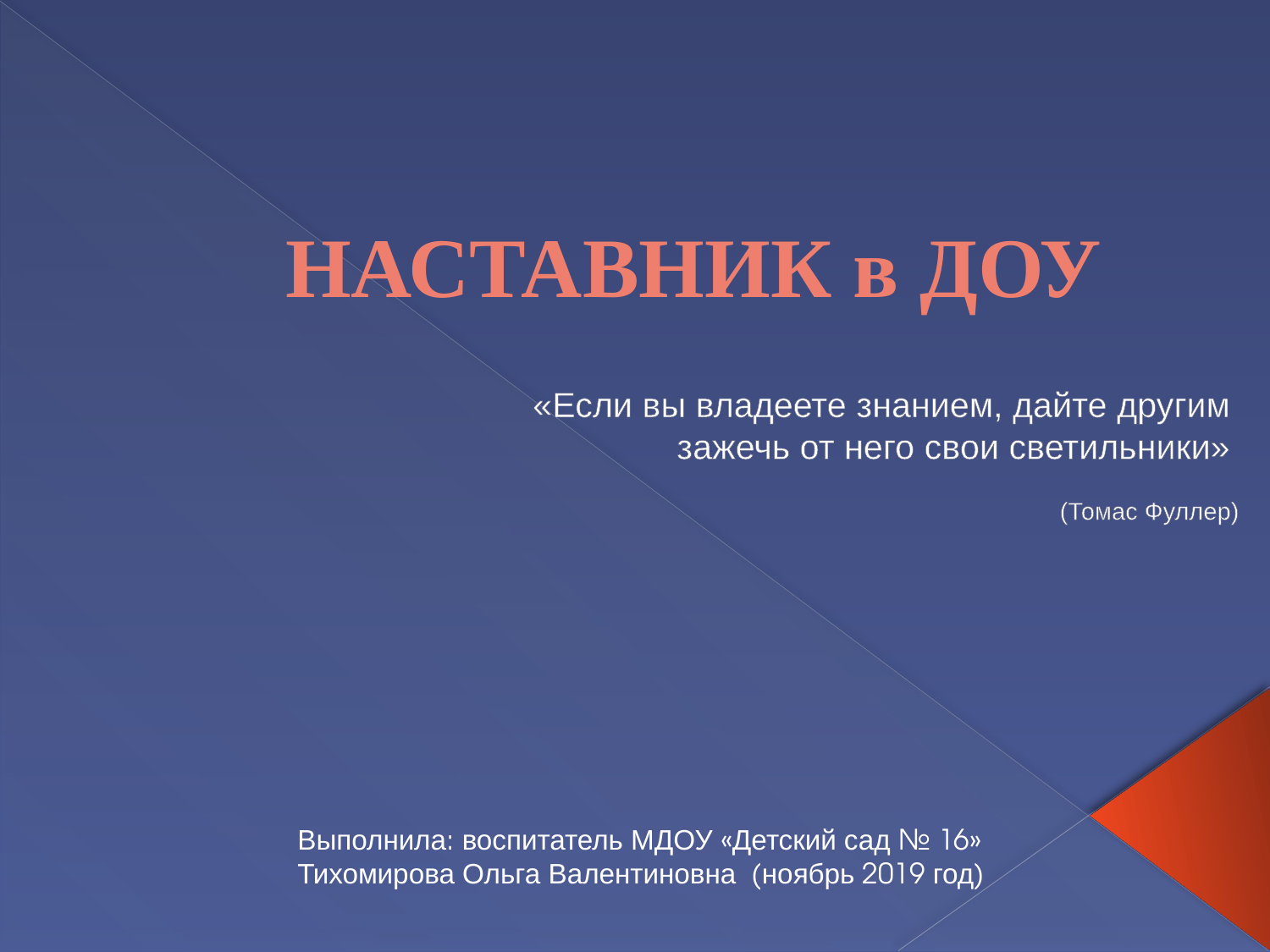

# НАСТАВНИК в ДОУ
«Если вы владеете знанием, дайте другим
зажечь от него свои светильники»

(Томас Фуллер)
Выполнила: воспитатель МДОУ «Детский сад № 16»
Тихомирова Ольга Валентиновна  (ноябрь 2019 год)